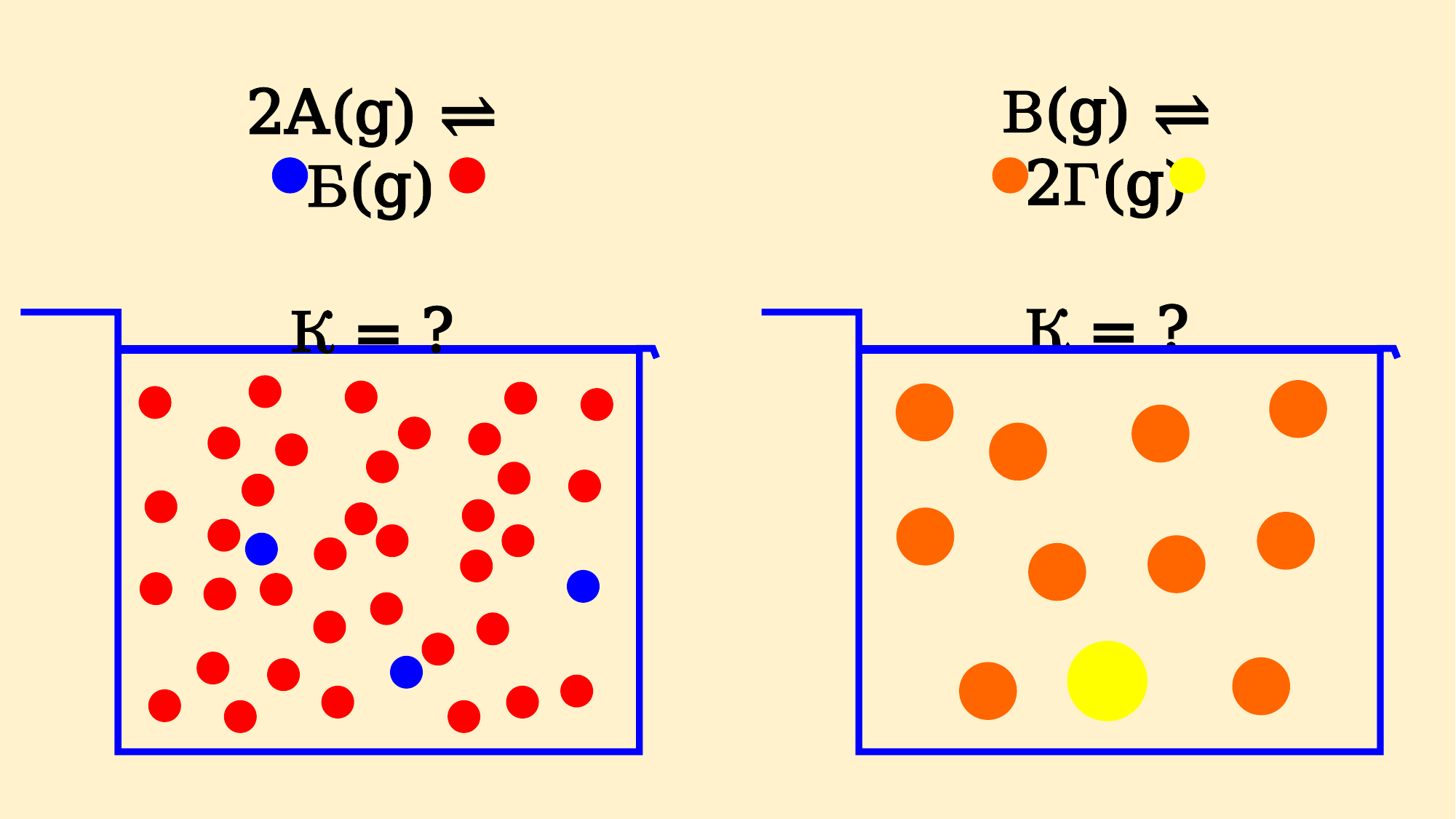

В(g) ⇌ 2Г(g)

К = ?
2A(g) ⇌ Б(g)

К = ?